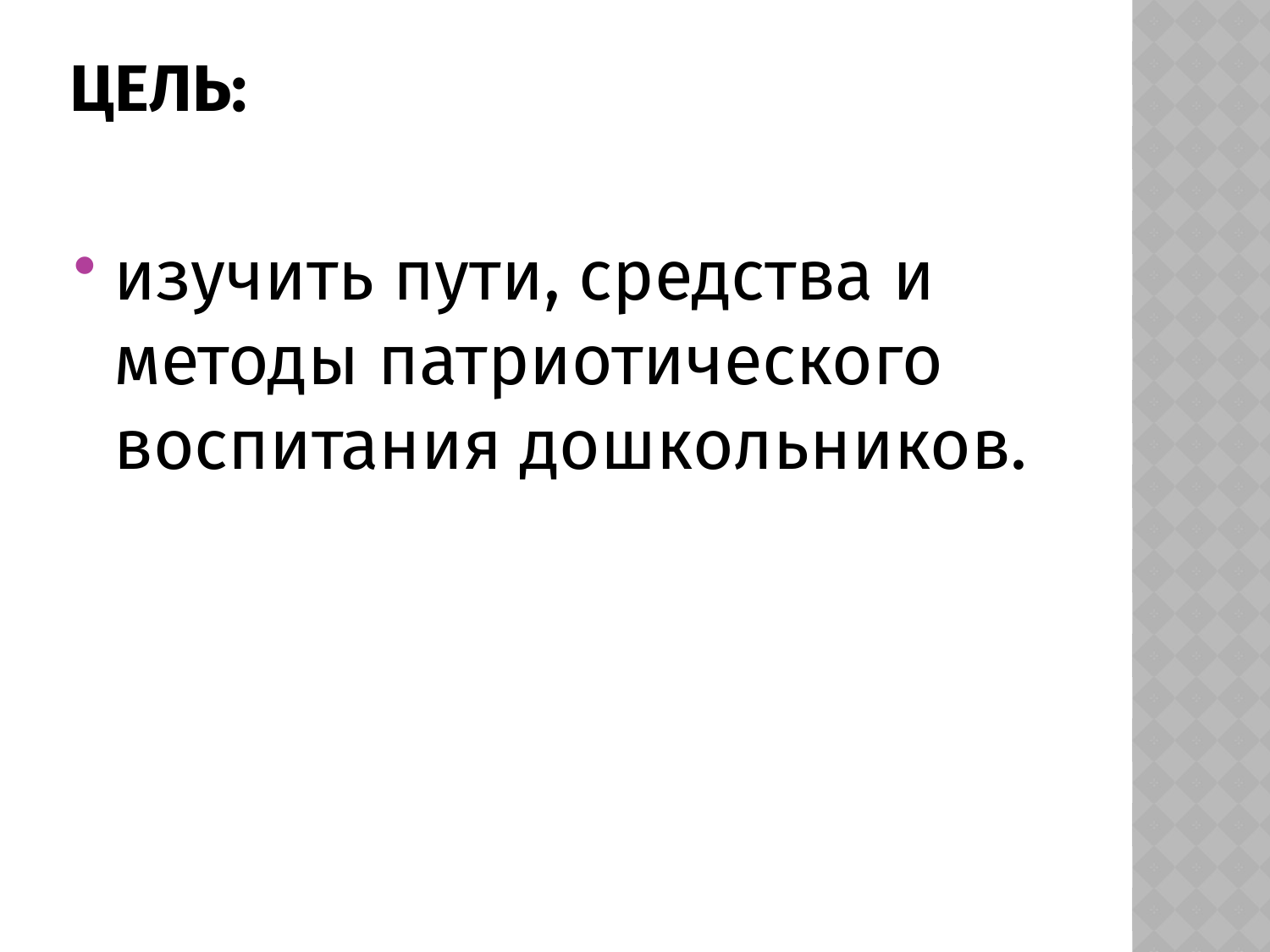

# Цель:
изучить пути, средства и методы патриотического воспитания дошкольников.